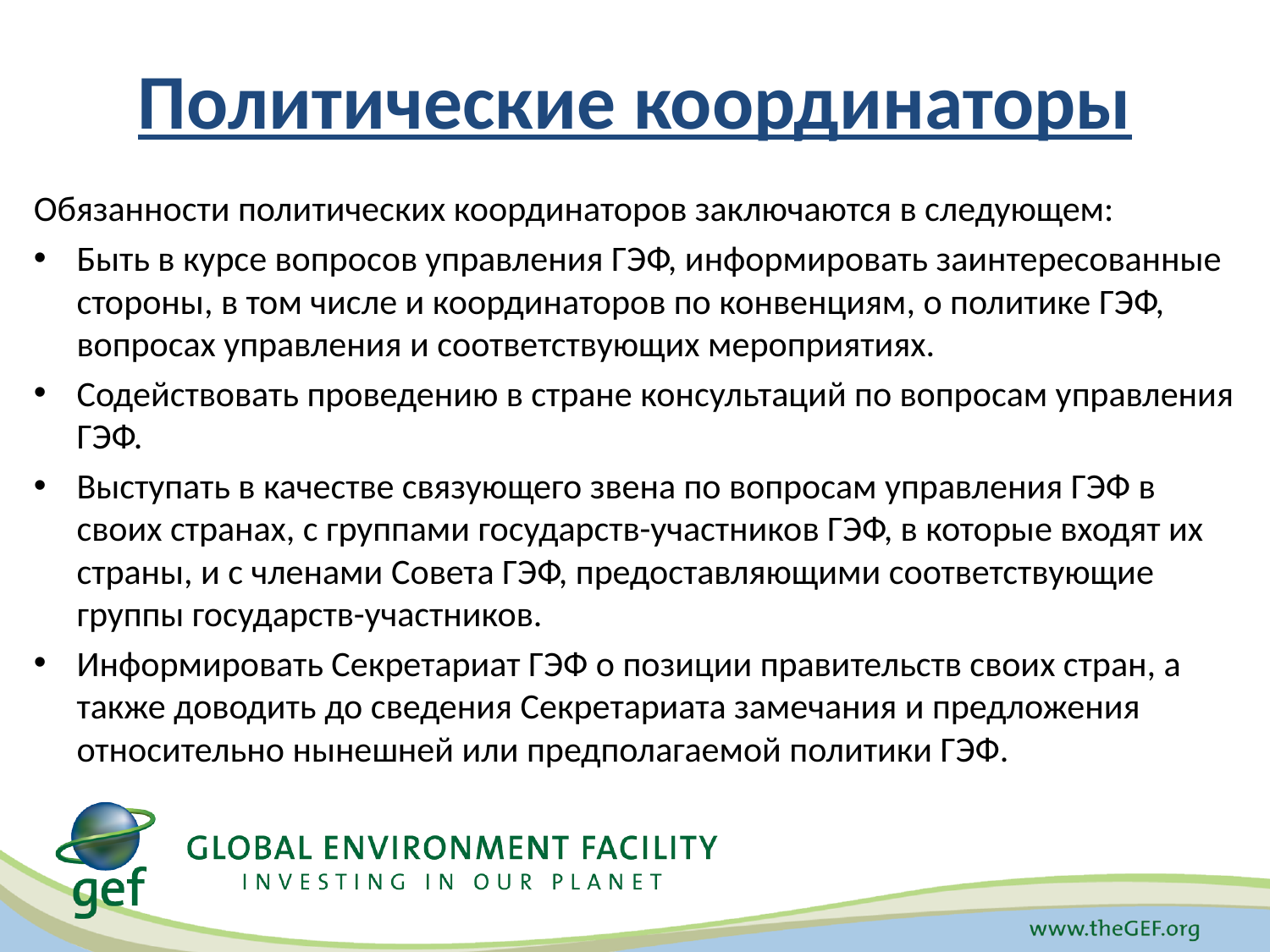

# Политические координаторы
Обязанности политических координаторов заключаются в следующем:
Быть в курсе вопросов управления ГЭФ, информировать заинтересованные стороны, в том числе и координаторов по конвенциям, о политике ГЭФ, вопросах управления и соответствующих мероприятиях.
Содействовать проведению в стране консультаций по вопросам управления ГЭФ.
Выступать в качестве связующего звена по вопросам управления ГЭФ в своих странах, с группами государств-участников ГЭФ, в которые входят их страны, и с членами Совета ГЭФ, предоставляющими соответствующие группы государств-участников.
Информировать Секретариат ГЭФ о позиции правительств своих стран, а также доводить до сведения Секретариата замечания и предложения относительно нынешней или предполагаемой политики ГЭФ.